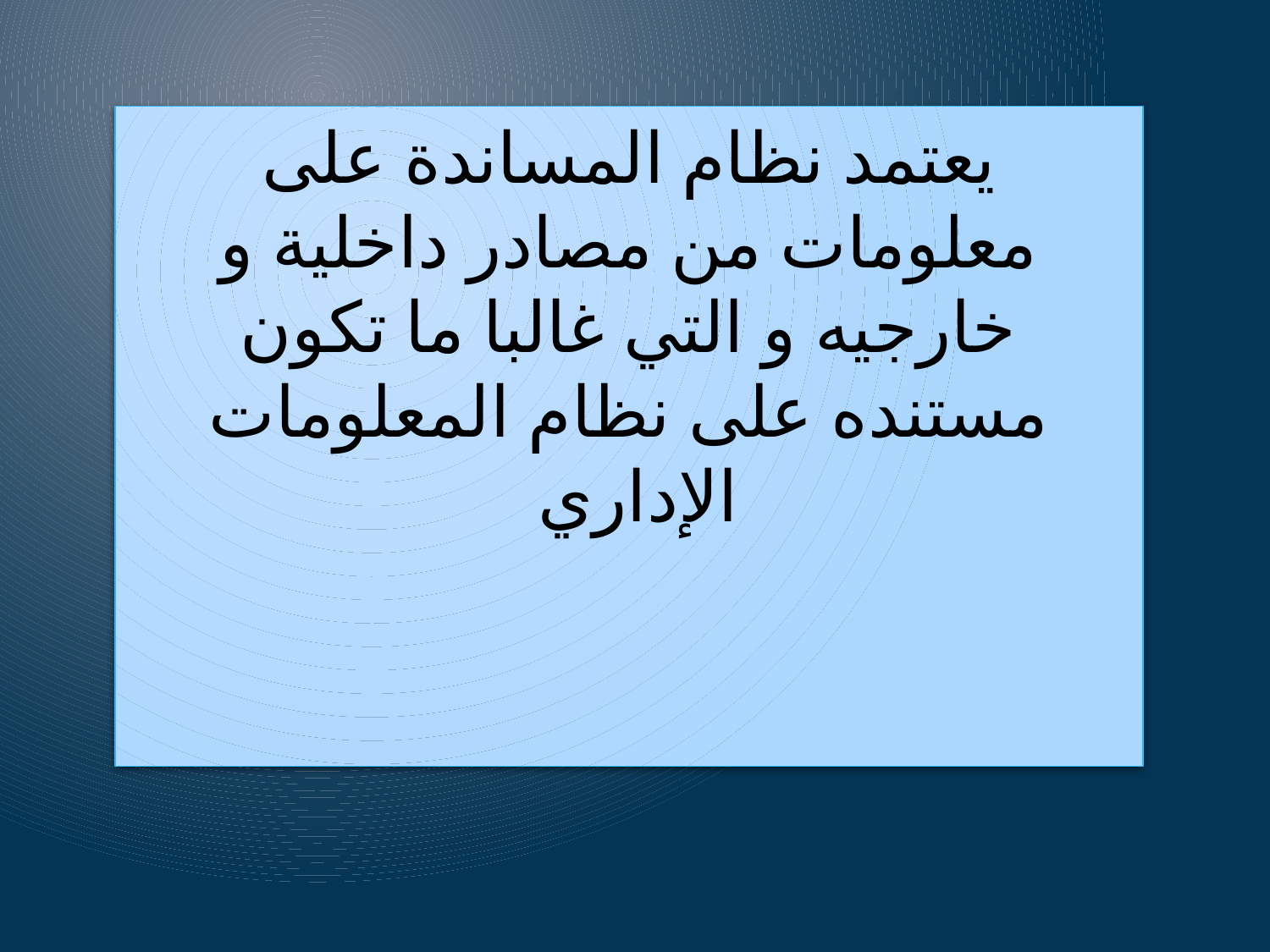

# يعتمد نظام المساندة على معلومات من مصادر داخلية و خارجيه و التي غالبا ما تكون مستنده على نظام المعلومات الإداري